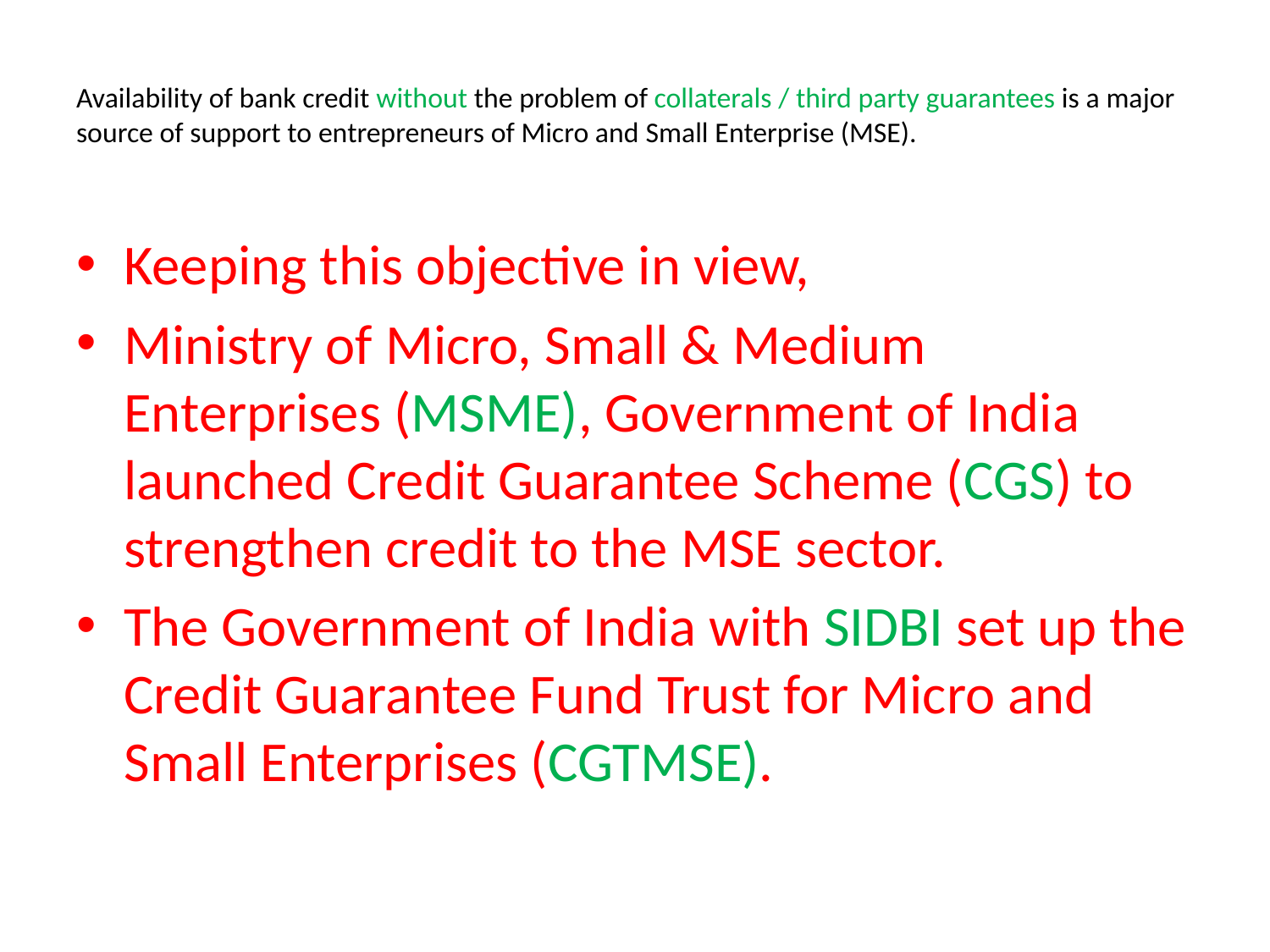

# Availability of bank credit without the problem of collaterals / third party guarantees is a major source of support to entrepreneurs of Micro and Small Enterprise (MSE).
Keeping this objective in view,
Ministry of Micro, Small & Medium Enterprises (MSME), Government of India launched Credit Guarantee Scheme (CGS) to strengthen credit to the MSE sector.
The Government of India with SIDBI set up the Credit Guarantee Fund Trust for Micro and Small Enterprises (CGTMSE).